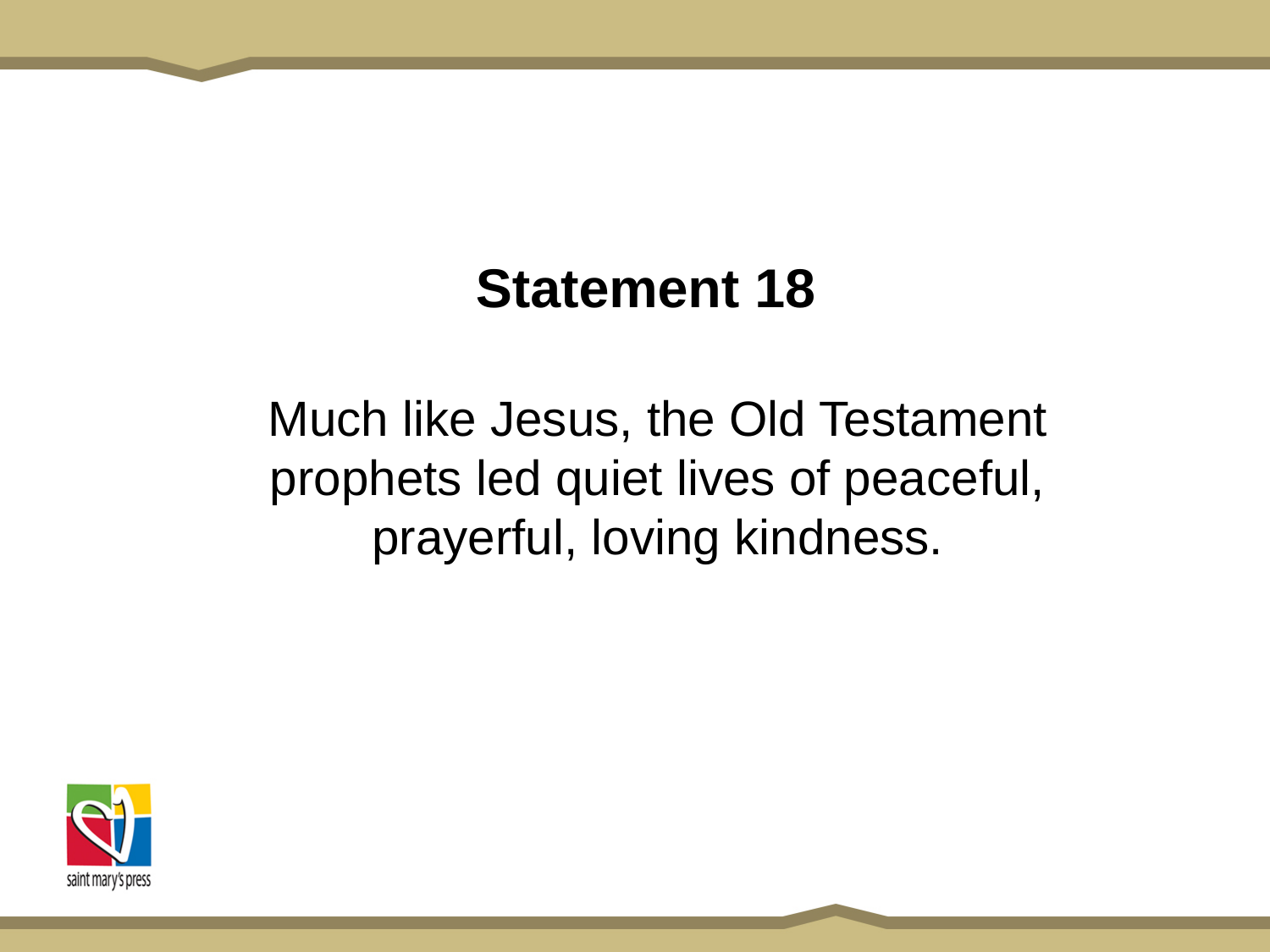

# Statement 18
Much like Jesus, the Old Testament prophets led quiet lives of peaceful, prayerful, loving kindness.